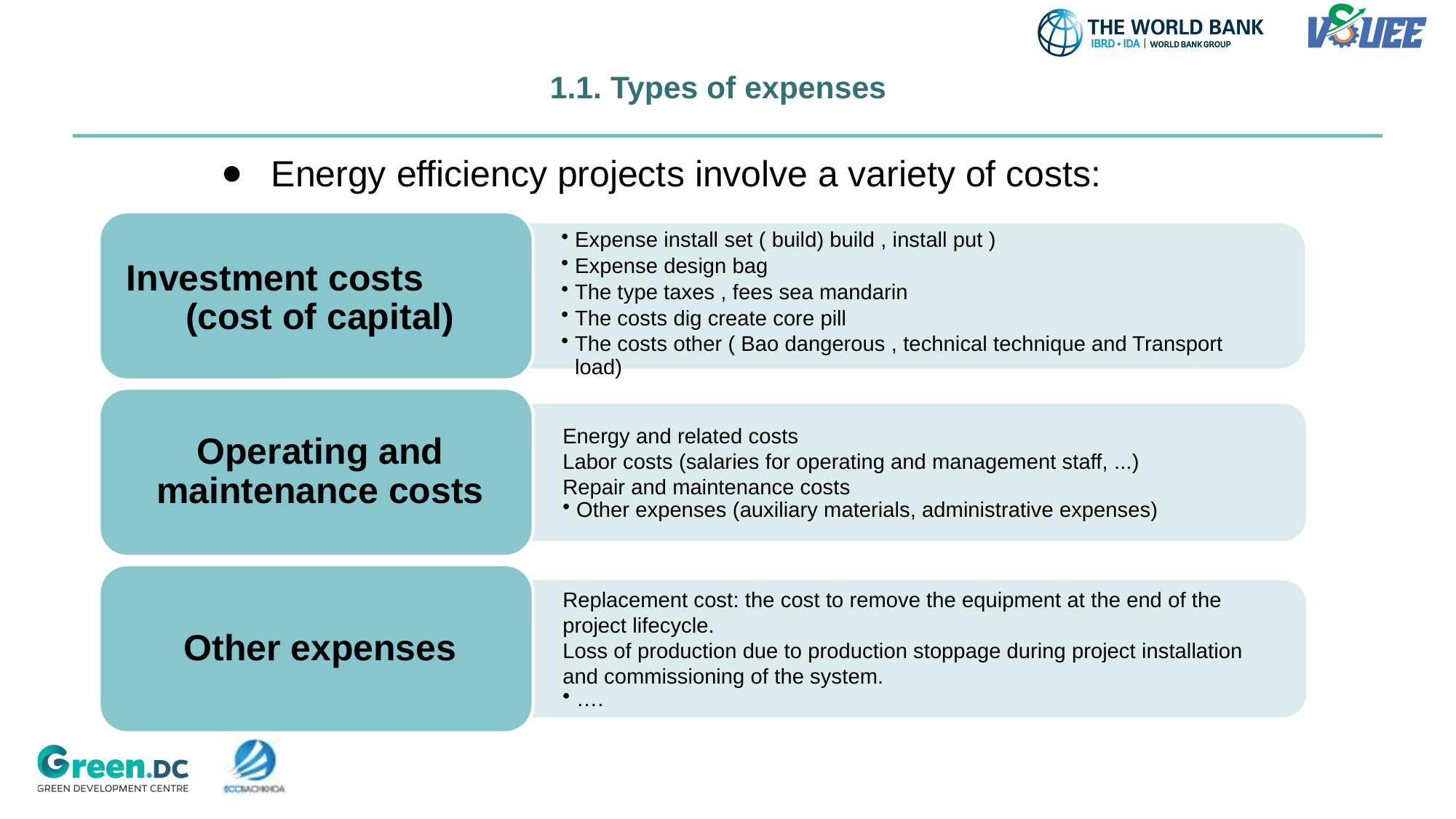

# 1.1. Types of expenses
Energy efficiency projects involve a variety of costs:

Expense​ install set ( build) build , install put )
Expense​ design bag
The type taxes , fees sea mandarin
The costs​ dig create core pill
The costs​ other ( Bao dangerous , technical technique and Transport load)
Investment costs
(cost of capital)
Energy and related costs
Labor costs (salaries for operating and management staff, ...)
Repair and maintenance costs
Other expenses (auxiliary materials, administrative expenses)
Operating and maintenance costs
Replacement cost: the cost to remove the equipment at the end of the project lifecycle.
Loss of production due to production stoppage during project installation and commissioning of the system.
….
Other expenses